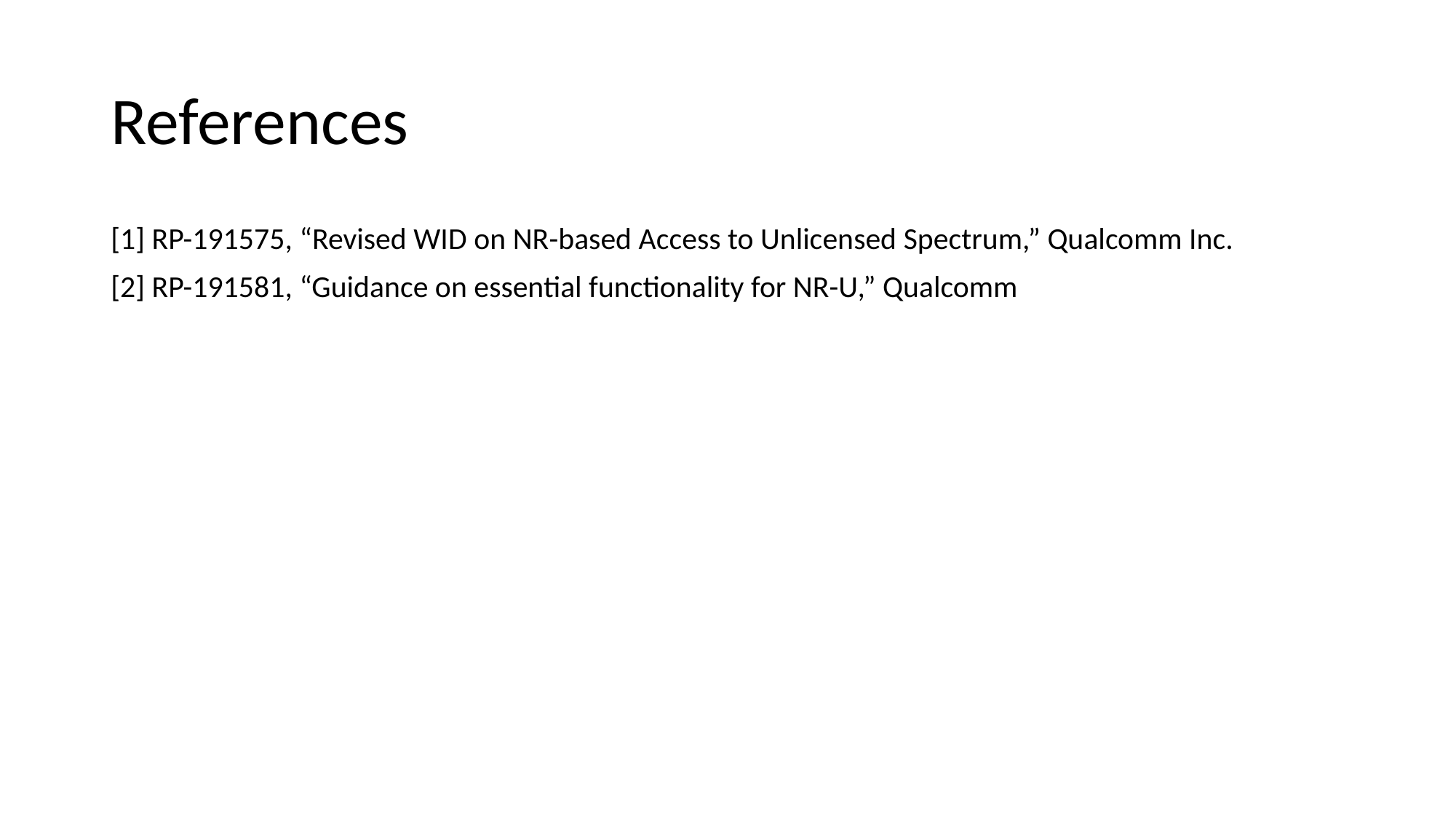

# References
[1] RP-191575, “Revised WID on NR-based Access to Unlicensed Spectrum,” Qualcomm Inc.
[2] RP-191581, “Guidance on essential functionality for NR-U,” Qualcomm